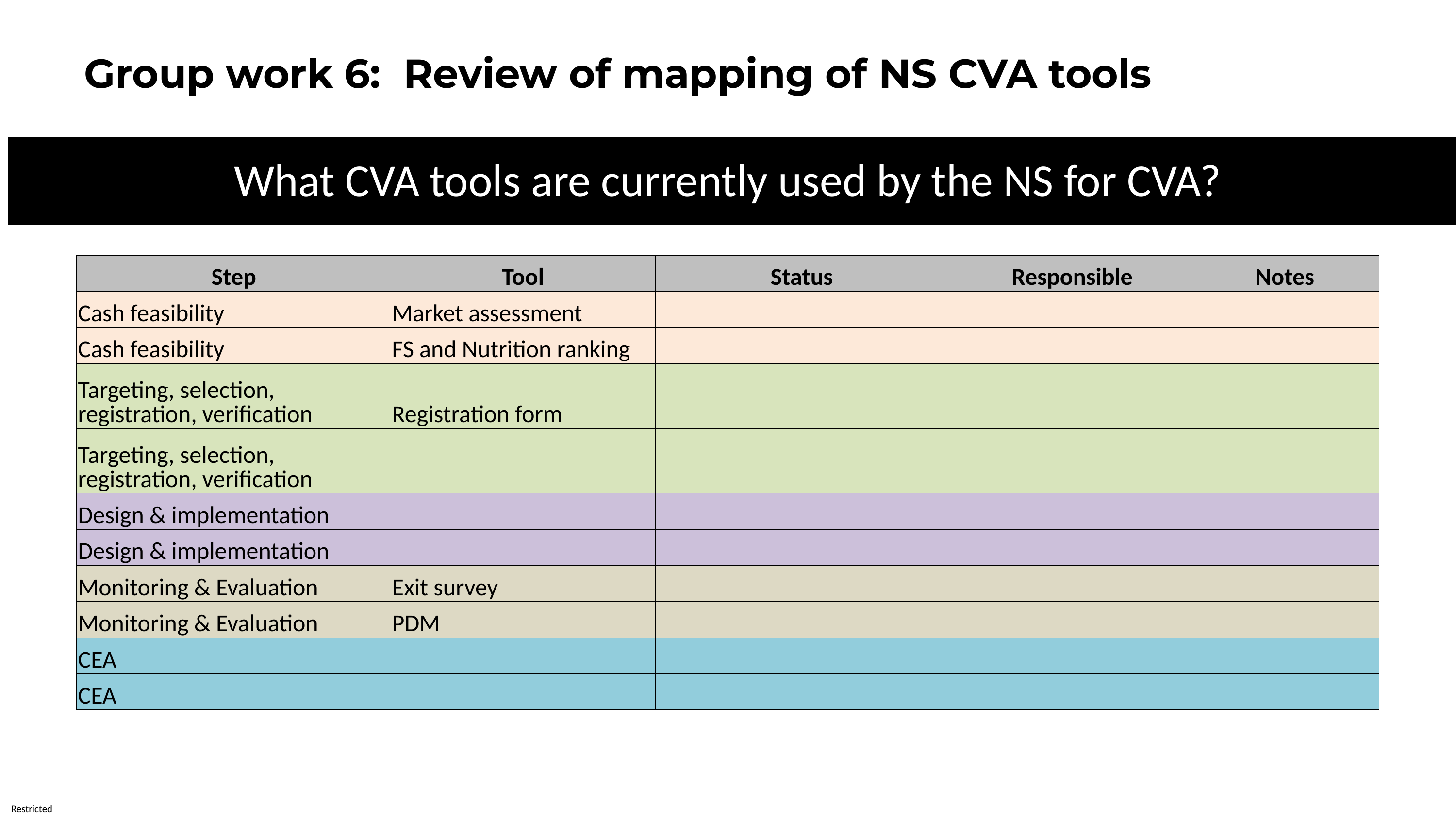

Group work 6:  Review of mapping of NS CVA tools

What CVA tools are currently used by the NS for CVA?
| Step | Tool | Status | Responsible | Notes |
| --- | --- | --- | --- | --- |
| Cash feasibility | Market assessment |  |  |  |
| Cash feasibility | FS and Nutrition ranking |  |  |  |
| Targeting, selection, registration, verification | Registration form |  |  |  |
| Targeting, selection, registration, verification |  |  |  |  |
| Design & implementation |  |  |  |  |
| Design & implementation |  |  |  |  |
| Monitoring & Evaluation | Exit survey |  |  |  |
| Monitoring & Evaluation | PDM |  |  |  |
| CEA |  |  |  |  |
| CEA |  |  |  |  |